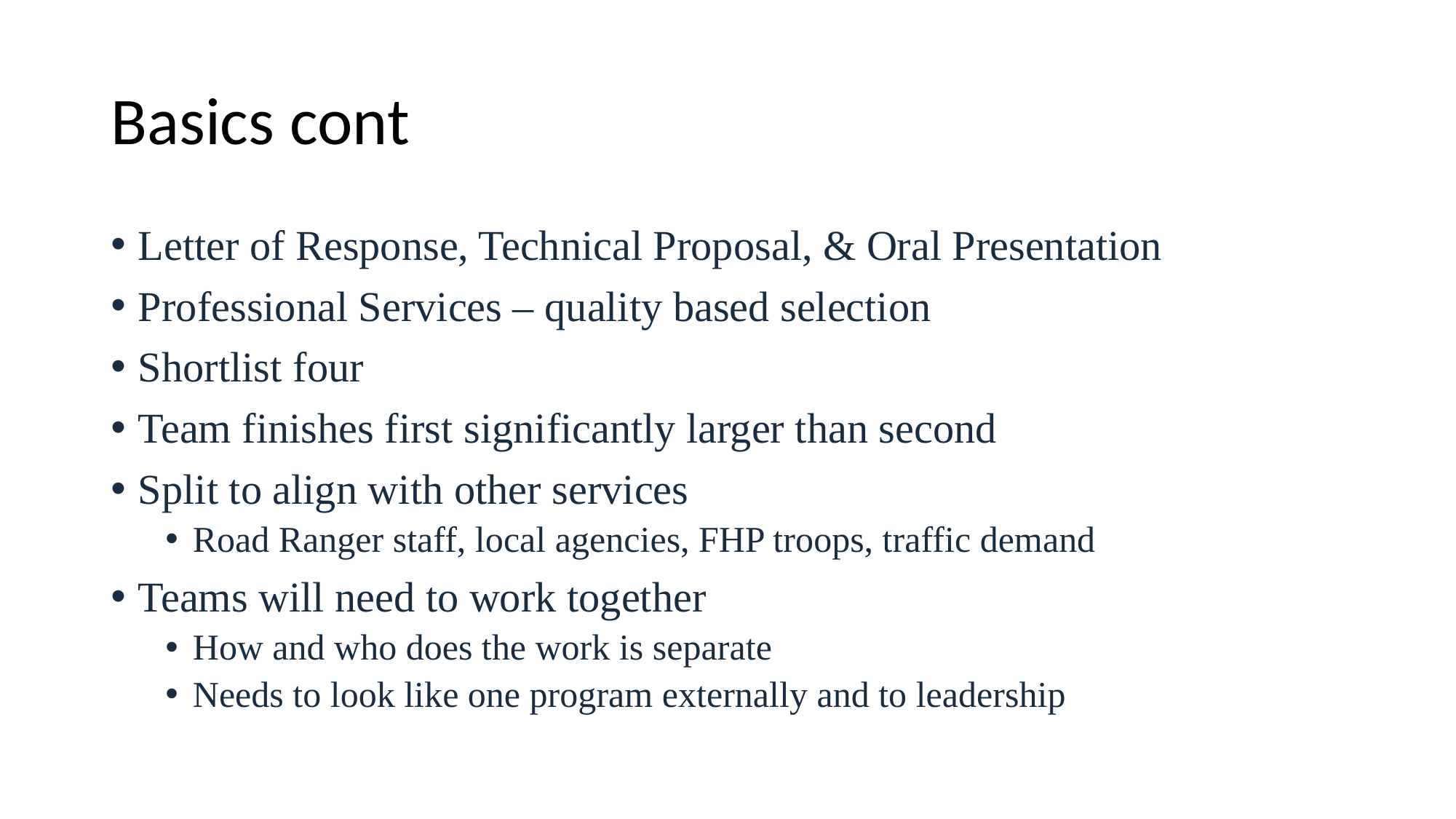

# Basics cont
Letter of Response, Technical Proposal, & Oral Presentation
Professional Services – quality based selection
Shortlist four
Team finishes first significantly larger than second
Split to align with other services
Road Ranger staff, local agencies, FHP troops, traffic demand
Teams will need to work together
How and who does the work is separate
Needs to look like one program externally and to leadership